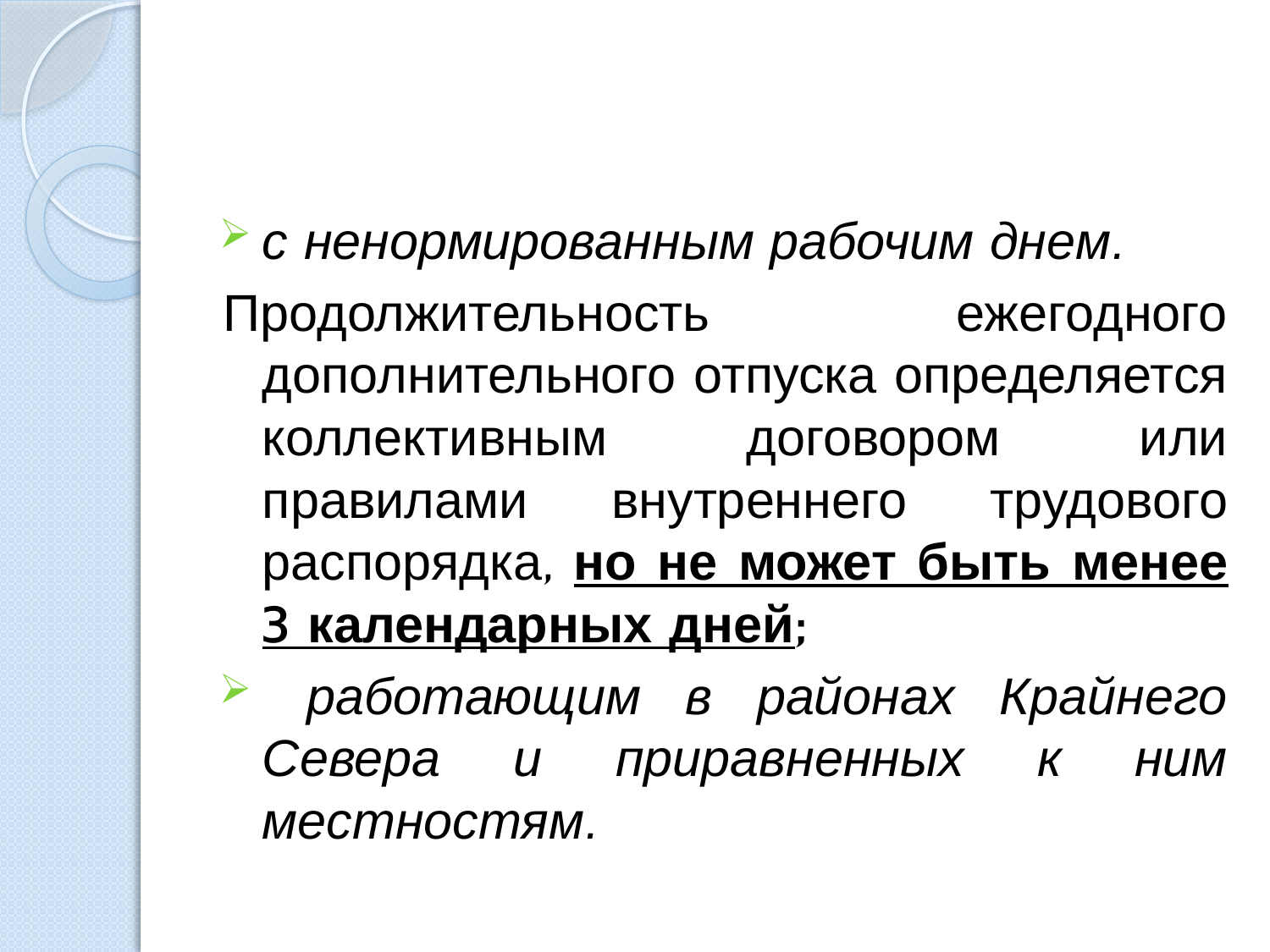

с ненормированным рабочим днем.
Продолжительность ежегодного дополнительного отпуска определяется коллективным договором или правилами внутреннего трудового распорядка, но не может быть менее 3 календарных дней;
 работающим в районах Крайнего Севера и приравненных к ним местностям.